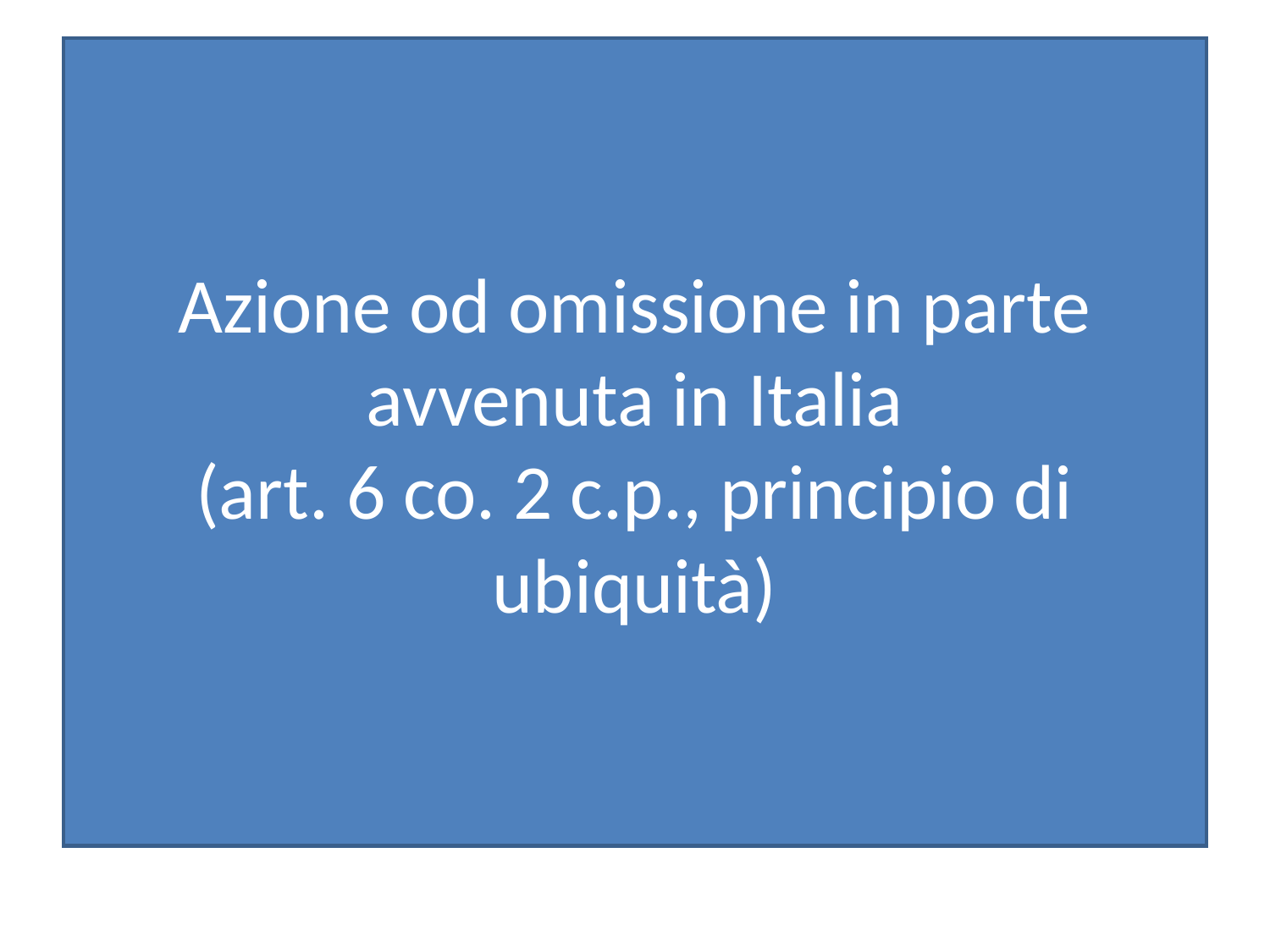

# Azione od omissione in parte avvenuta in Italia (art. 6 co. 2 c.p., principio di ubiquità)